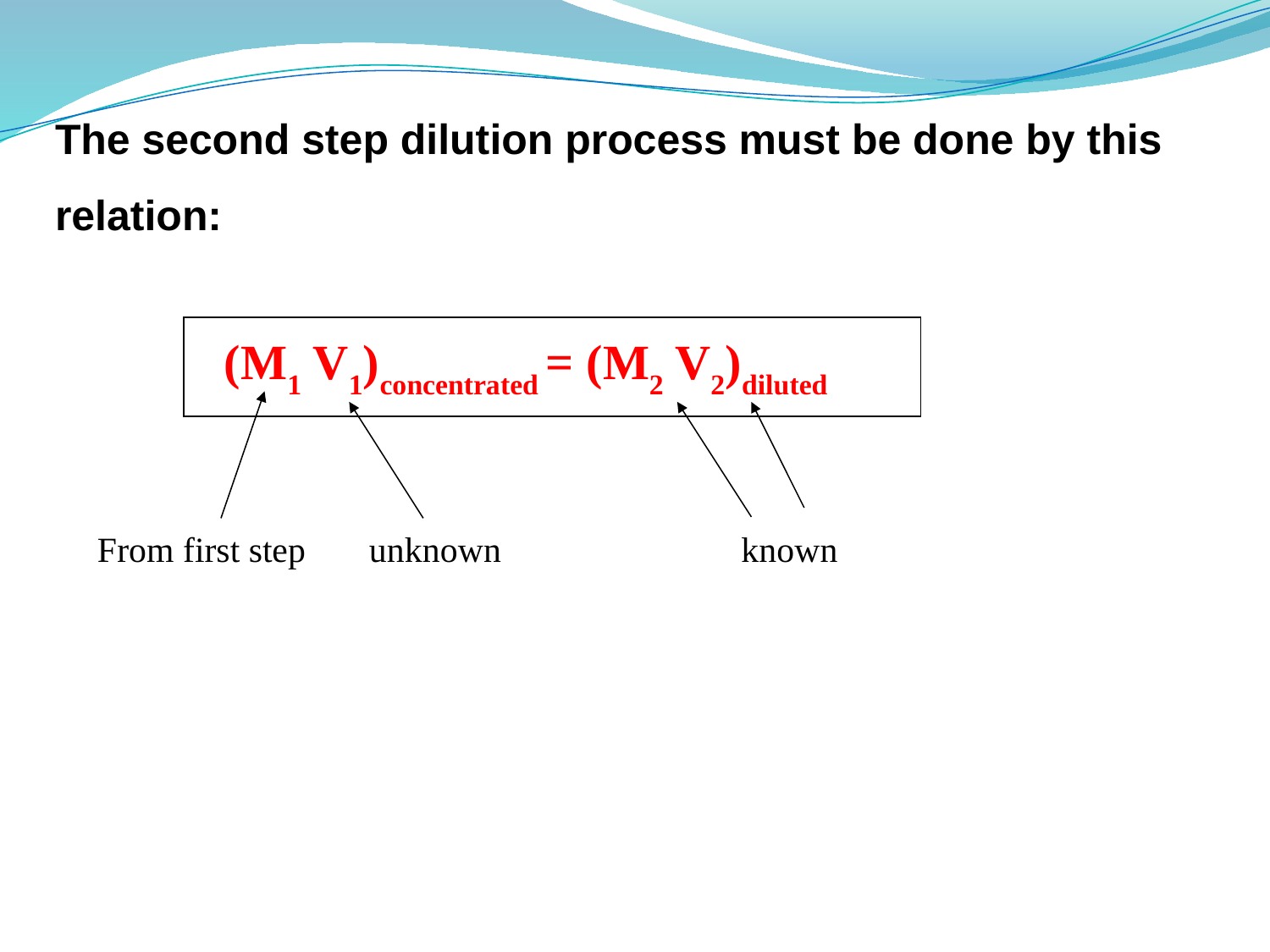

The second step dilution process must be done by this relation:

	(M1 V1)concentrated = (M2 V2)diluted

From first step	  unknown		 known